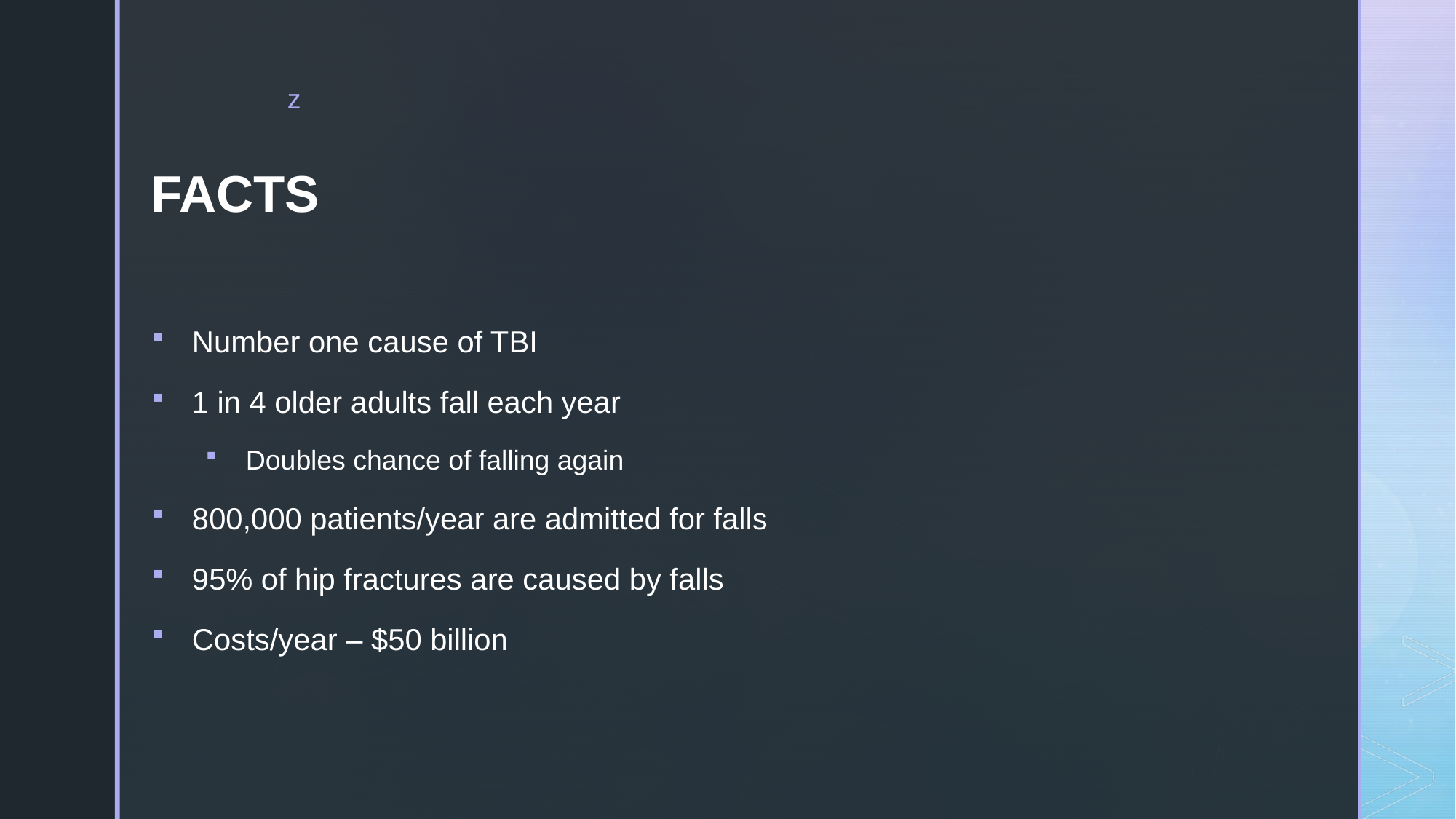

# FACTS
Number one cause of TBI
1 in 4 older adults fall each year
Doubles chance of falling again
800,000 patients/year are admitted for falls
95% of hip fractures are caused by falls
Costs/year – $50 billion